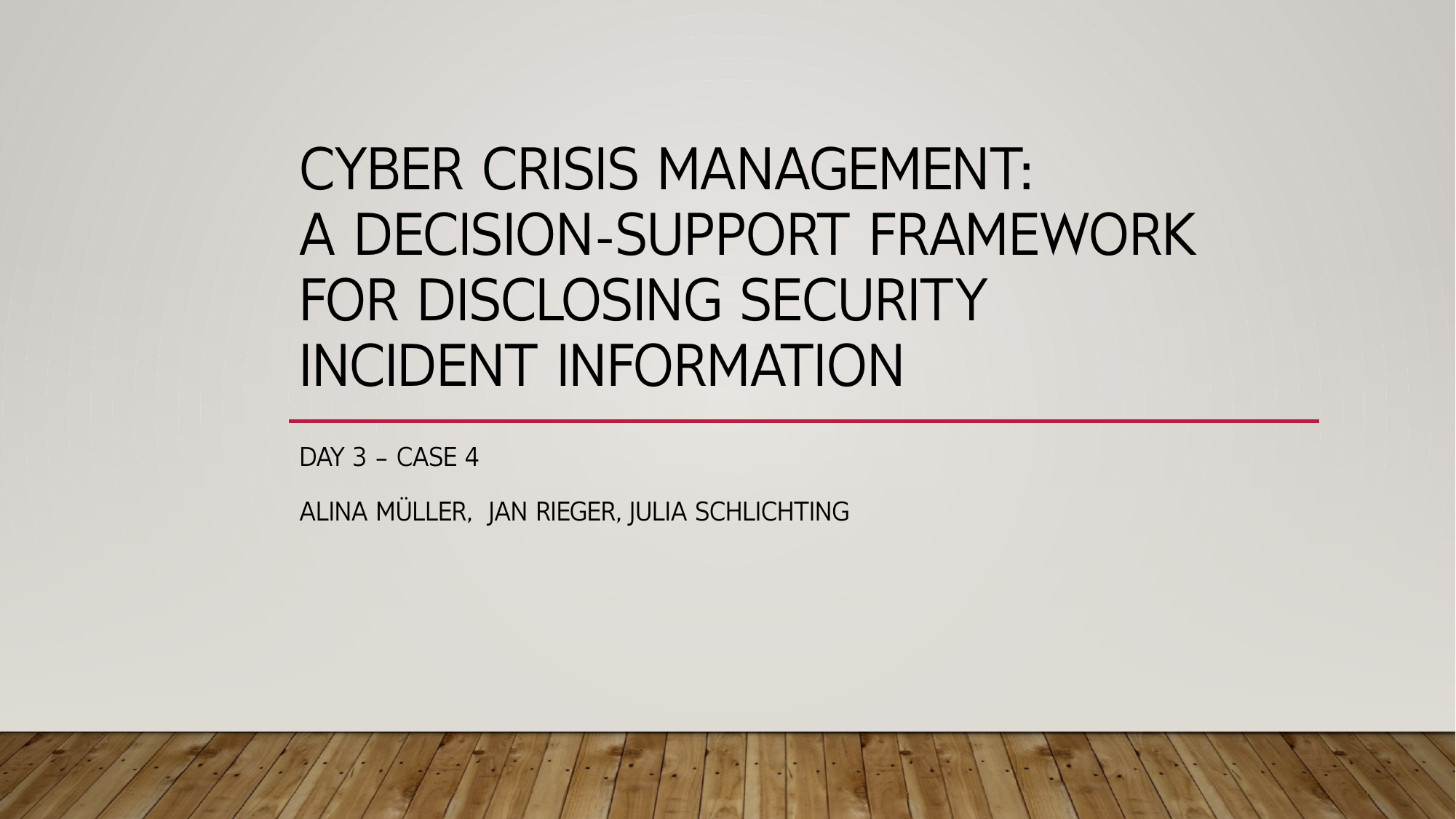

# Cyber Crisis Management: A decision-support framework for disclosing security incident information
DAY 3 – Case 4
Alina Müller,  Jan rieger, julia schlichting